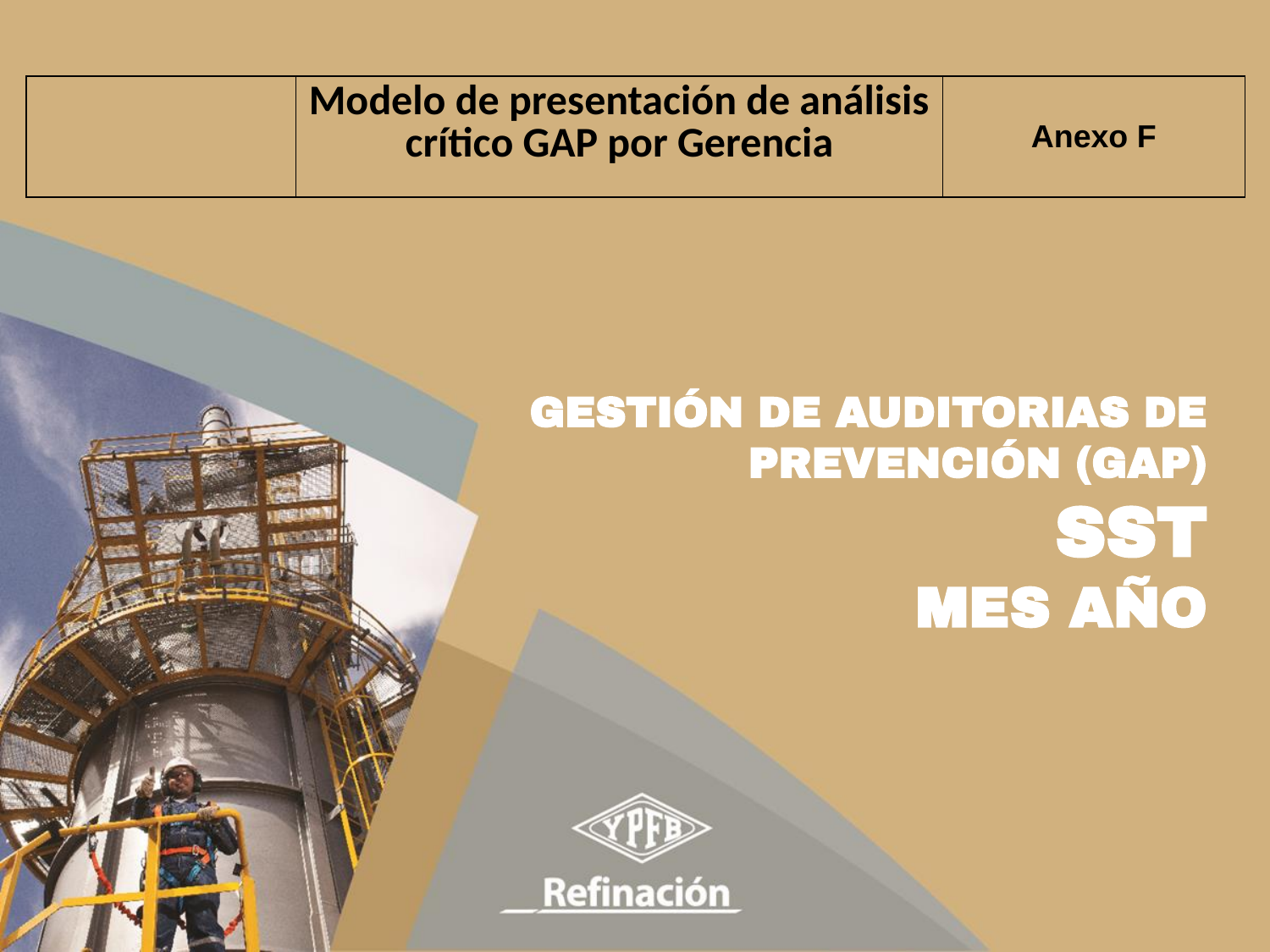

|  | Modelo de presentación de análisis crítico GAP por Gerencia | Anexo F |
| --- | --- | --- |
# GESTIÓN DE AUDITORIAS DE PREVENCIÓN (GAP) SST MES AÑO